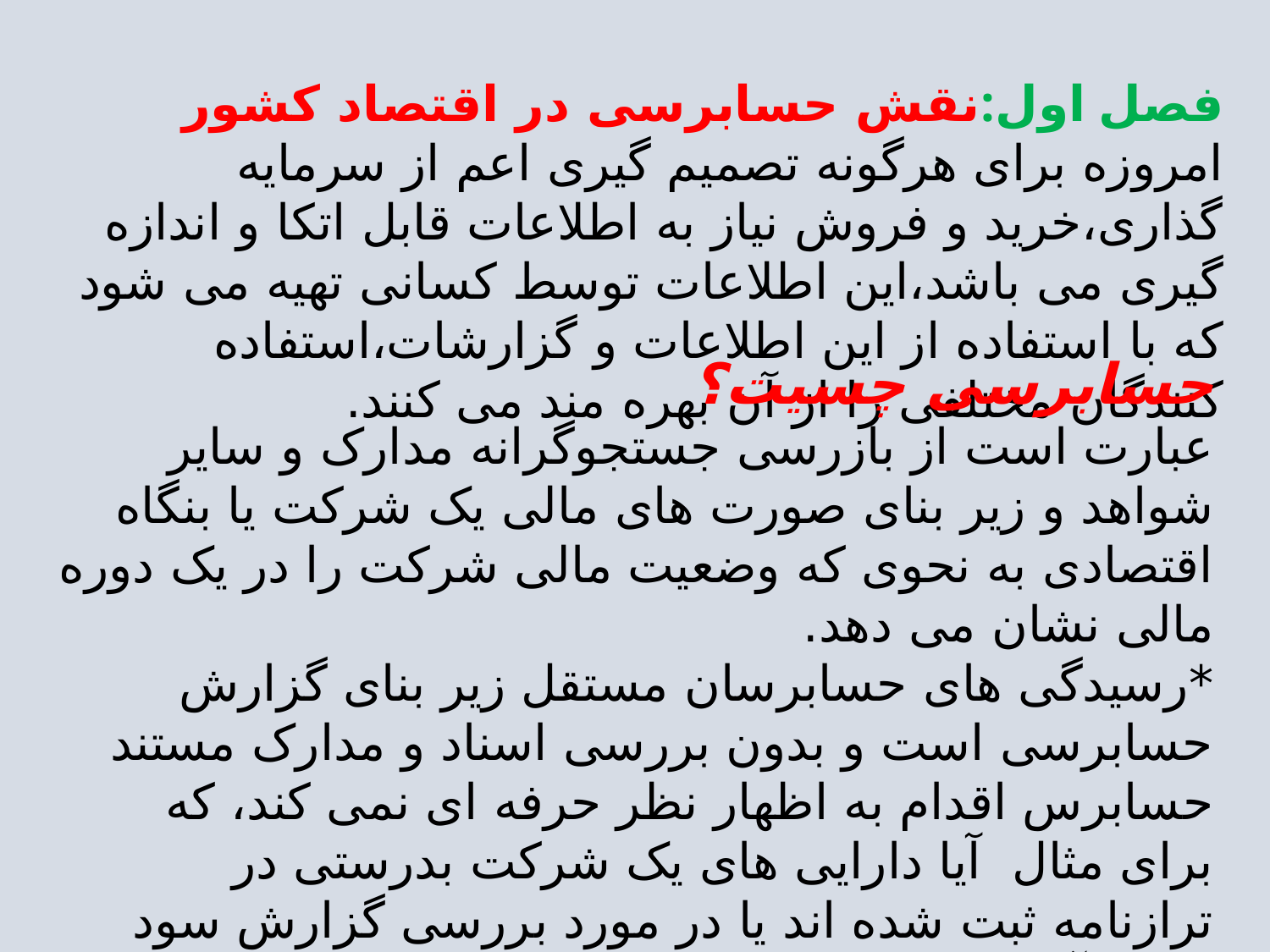

فصل اول:نقش حسابرسی در اقتصاد کشور
امروزه برای هرگونه تصمیم گیری اعم از سرمایه گذاری،خرید و فروش نیاز به اطلاعات قابل اتکا و اندازه گیری می باشد،این اطلاعات توسط کسانی تهیه می شود که با استفاده از این اطلاعات و گزارشات،استفاده کنندگان مختلفی را از آن بهره مند می کنند.
حسابرسی چسیت؟
عبارت است از بازرسی جستجوگرانه مدارک و سایر شواهد و زیر بنای صورت های مالی یک شرکت یا بنگاه اقتصادی به نحوی که وضعیت مالی شرکت را در یک دوره مالی نشان می دهد.
*رسیدگی های حسابرسان مستقل زیر بنای گزارش حسابرسی است و بدون بررسی اسناد و مدارک مستند حسابرس اقدام به اظهار نظر حرفه ای نمی کند، که برای مثال  آیا دارایی های یک شرکت بدرستی در ترازنامه ثبت شده اند یا در مورد بررسی گزارش سود وزیان آیا گزارش سود و زیان یا بهای تمام شده و فروش بدرستی ثبت شده است و مربوط به همان دوره مالی می باشد.